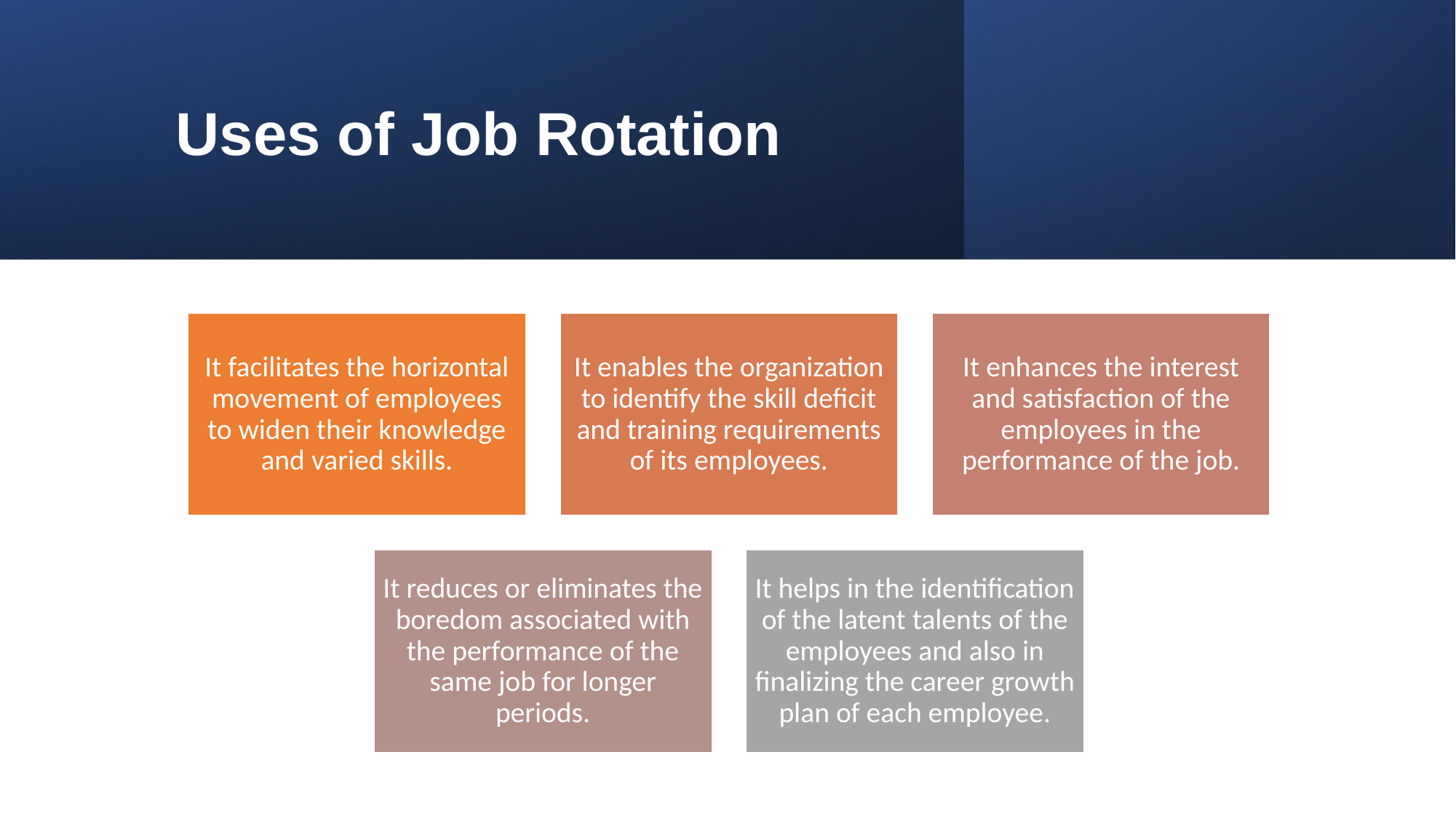

# Uses of Job Rotation
It facilitates the horizontal movement of employees to widen their knowledge and varied skills.
It enables the organization to identify the skill deficit and training requirements of its employees.
It enhances the interest and satisfaction of the employees in the performance of the job.
It reduces or eliminates the boredom associated with the performance of the same job for longer periods.
It helps in the identification of the latent talents of the employees and also in finalizing the career growth plan of each employee.